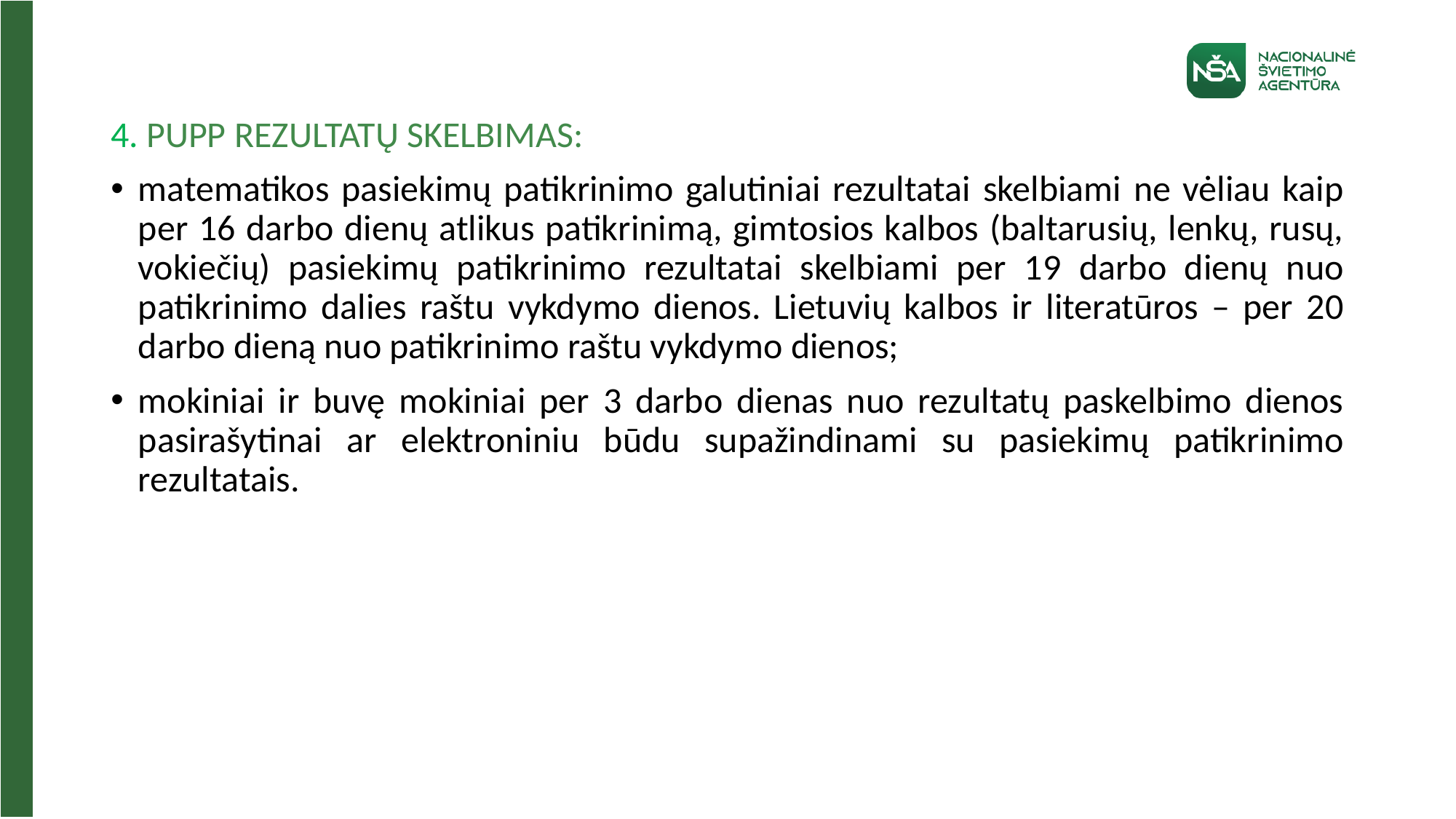

4. PUPP REZULTATŲ SKELBIMAS:
matematikos pasiekimų patikrinimo galutiniai rezultatai skelbiami ne vėliau kaip per 16 darbo dienų atlikus patikrinimą, gimtosios kalbos (baltarusių, lenkų, rusų, vokiečių) pasiekimų patikrinimo rezultatai skelbiami per 19 darbo dienų nuo patikrinimo dalies raštu vykdymo dienos. Lietuvių kalbos ir literatūros – per 20 darbo dieną nuo patikrinimo raštu vykdymo dienos;
mokiniai ir buvę mokiniai per 3 darbo dienas nuo rezultatų paskelbimo dienos pasirašytinai ar elektroniniu būdu supažindinami su pasiekimų patikrinimo rezultatais.